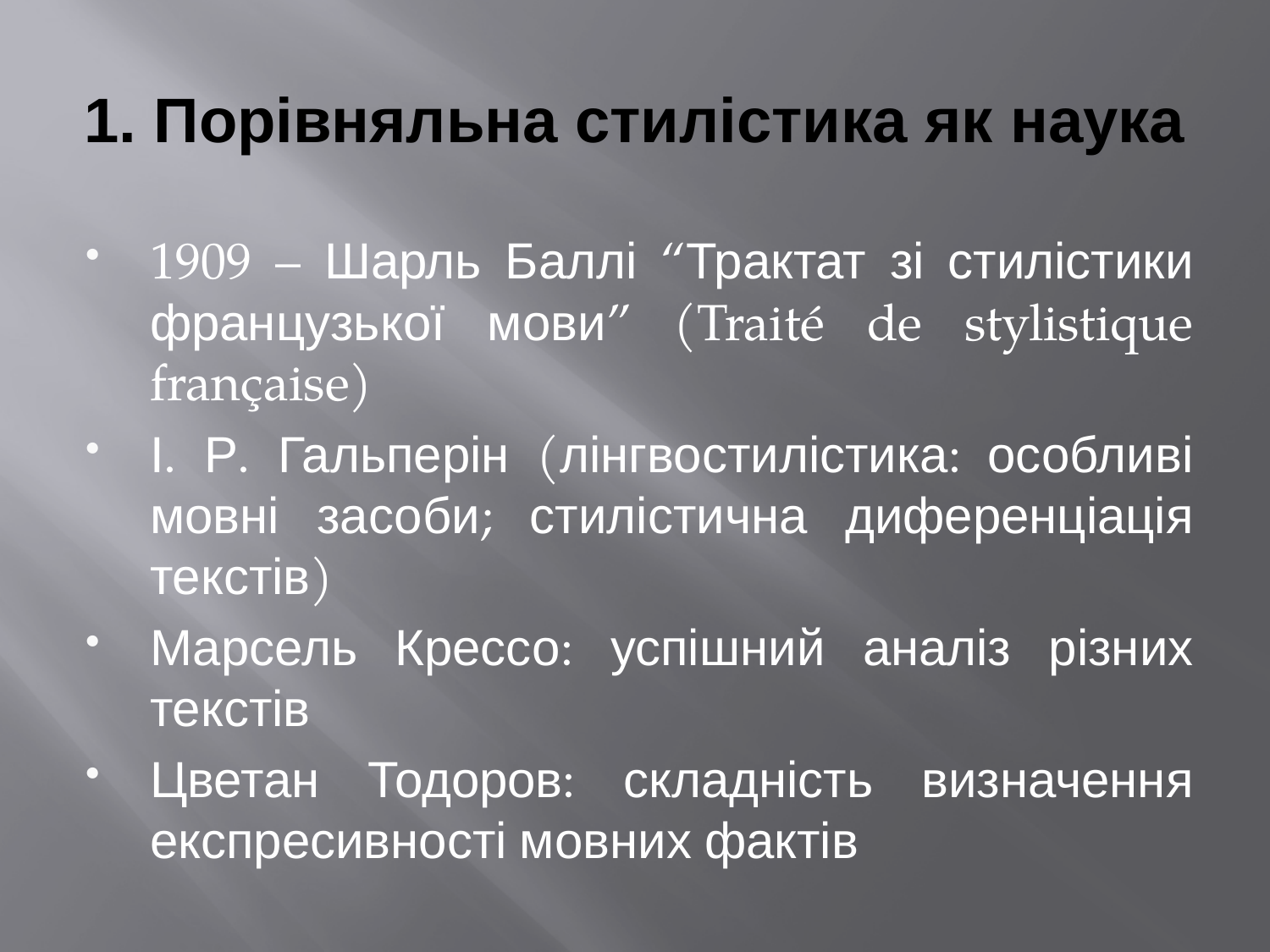

# 1. Порівняльна стилістика як наука
1909 – Шарль Баллі “Трактат зі стилістики французької мови” (Traité de stylistique française)
І. Р. Гальперін (лінгвостилістика: особливі мовні засоби; стилістична диференціація текстів)
Марсель Крессо: успішний аналіз різних текстів
Цветан Тодоров: складність визначення експресивності мовних фактів